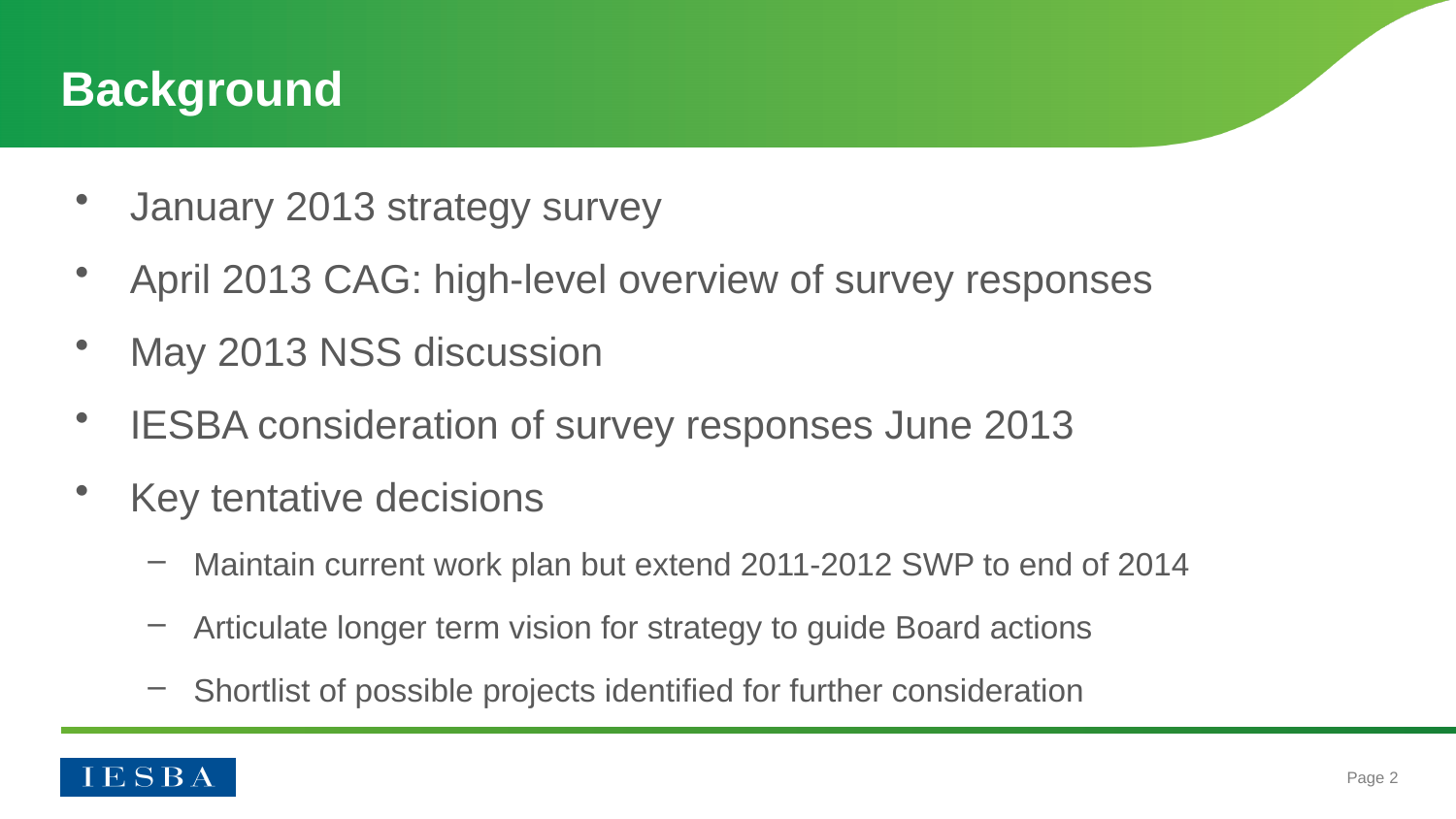

# Background
January 2013 strategy survey
April 2013 CAG: high-level overview of survey responses
May 2013 NSS discussion
IESBA consideration of survey responses June 2013
Key tentative decisions
Maintain current work plan but extend 2011-2012 SWP to end of 2014
Articulate longer term vision for strategy to guide Board actions
Shortlist of possible projects identified for further consideration